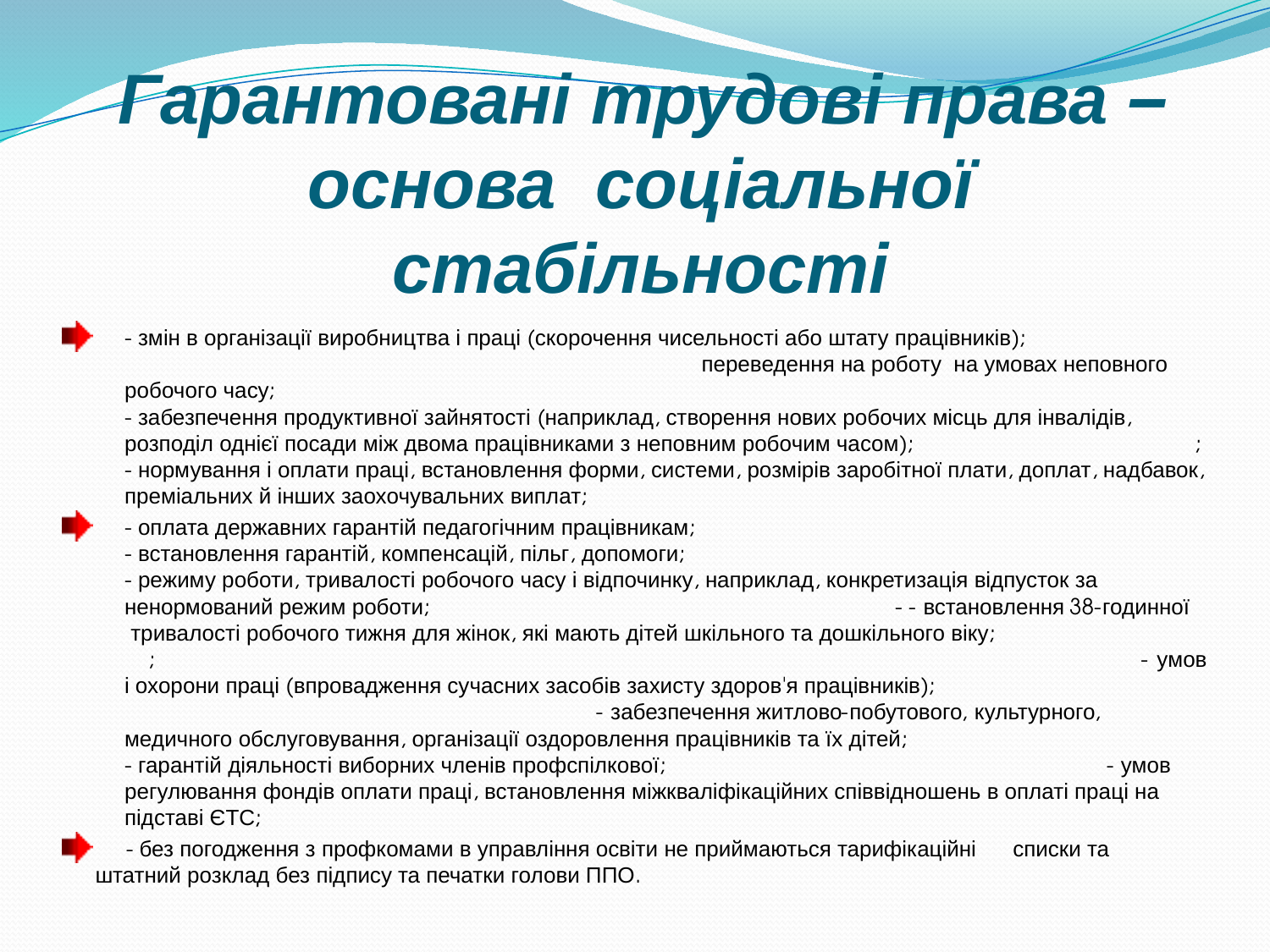

# Гарантовані трудові права – основа  соціальної стабільності
- змін в організації виробництва і праці (скорочення чисельності або штату працівників);                                                                                                                             переведення на роботу  на умовах неповного робочого часу;
- забезпечення продуктивної зайнятості (наприклад, створення нових робочих місць для інвалідів, розподіл однієї посади між двома працівниками з неповним робочим часом);                                              ;
- нормування і оплати праці, встановлення форми, системи, розмірів заробітної плати, доплат, надбавок, преміальних й інших заохочувальних виплат;
- оплата державних гарантій педагогічним працівникам;
- встановлення гарантій, компенсацій, пільг, допомоги;
- режиму роботи, тривалості робочого часу і відпочинку, наприклад, конкретизація відпусток за ненормований режим роботи;                                                                            - - встановлення 38-годинної     тривалості робочого тижня для жінок, які мають дітей шкільного та дошкільного віку;                                        ;                                                                                                                                                                 - умов і охорони праці (впровадження сучасних засобів захисту здоров'я працівників);                                                                                                                           - забезпечення житлово-побутового, культурного, медичного обслуговування, організації оздоровлення працівників та їх дітей;
- гарантій діяльності виборних членів профспілкової;                                                                        - умов регулювання фондів оплати праці, встановлення міжкваліфікаційних співвідношень в оплаті праці на підставі ЄТС;
     - без погодження з профкомами в управління освіти не приймаються тарифікаційні      списки та     штатний розклад без підпису та печатки голови ППО.